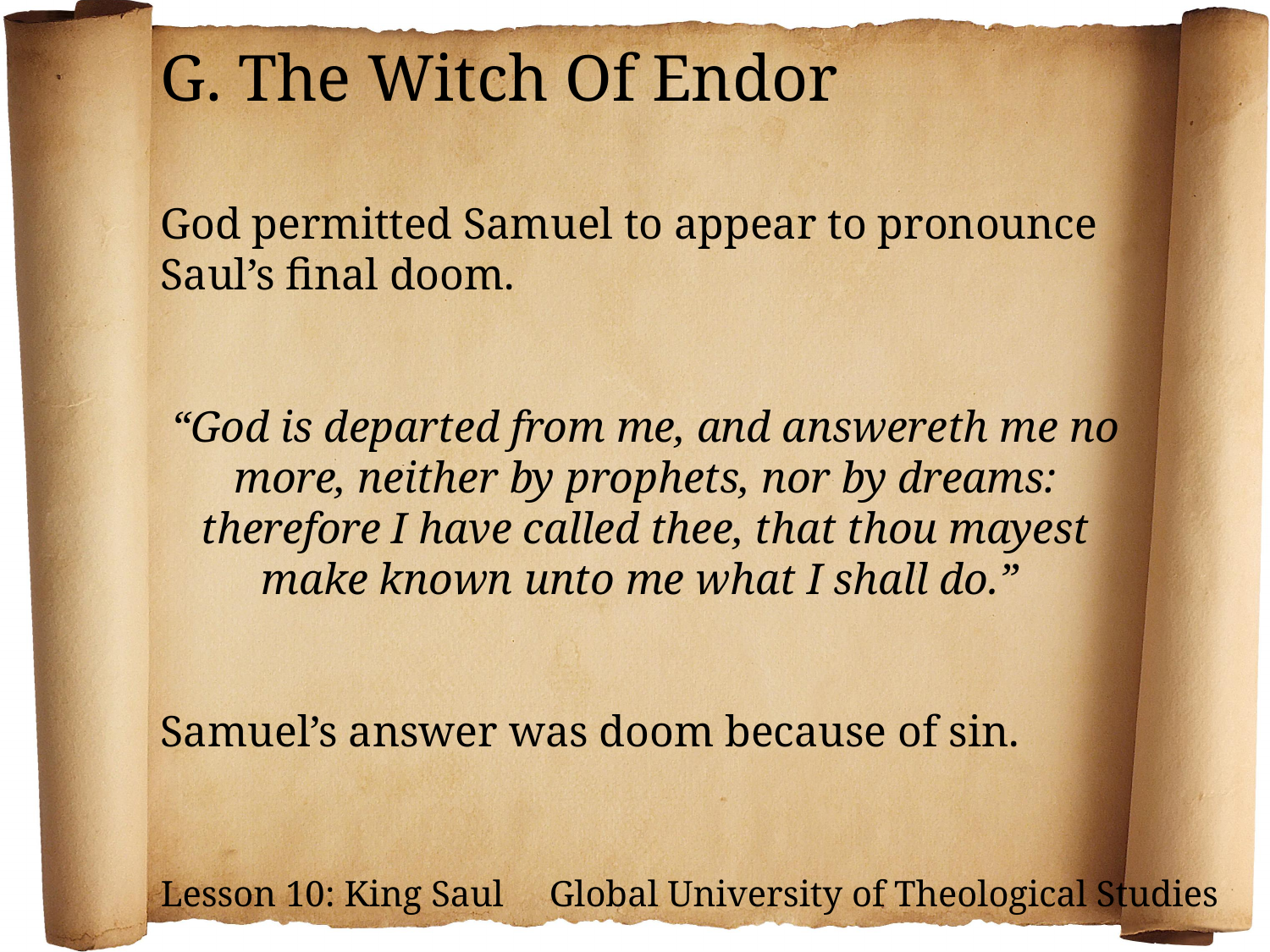

G. The Witch Of Endor
God permitted Samuel to appear to pronounce Saul’s final doom.

“God is departed from me, and answereth me no more, neither by prophets, nor by dreams: therefore I have called thee, that thou mayest make known unto me what I shall do.”

Samuel’s answer was doom because of sin.
Lesson 10: King Saul     Global University of Theological Studies